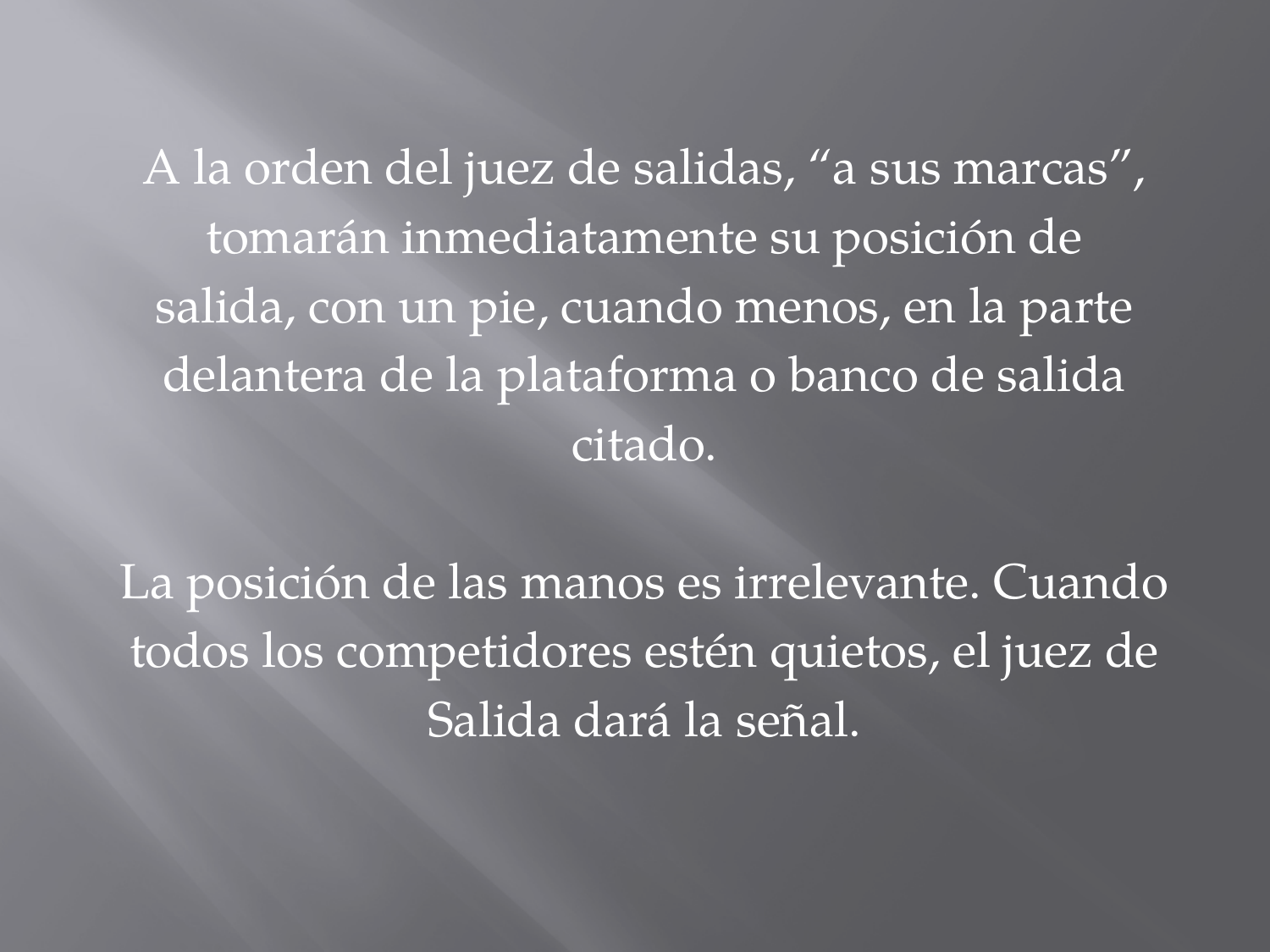

A la orden del juez de salidas, “a sus marcas”,
tomarán inmediatamente su posición de
salida, con un pie, cuando menos, en la parte
delantera de la plataforma o banco de salida
citado.

La posición de las manos es irrelevante. Cuando
todos los competidores estén quietos, el juez de
Salida dará la señal.